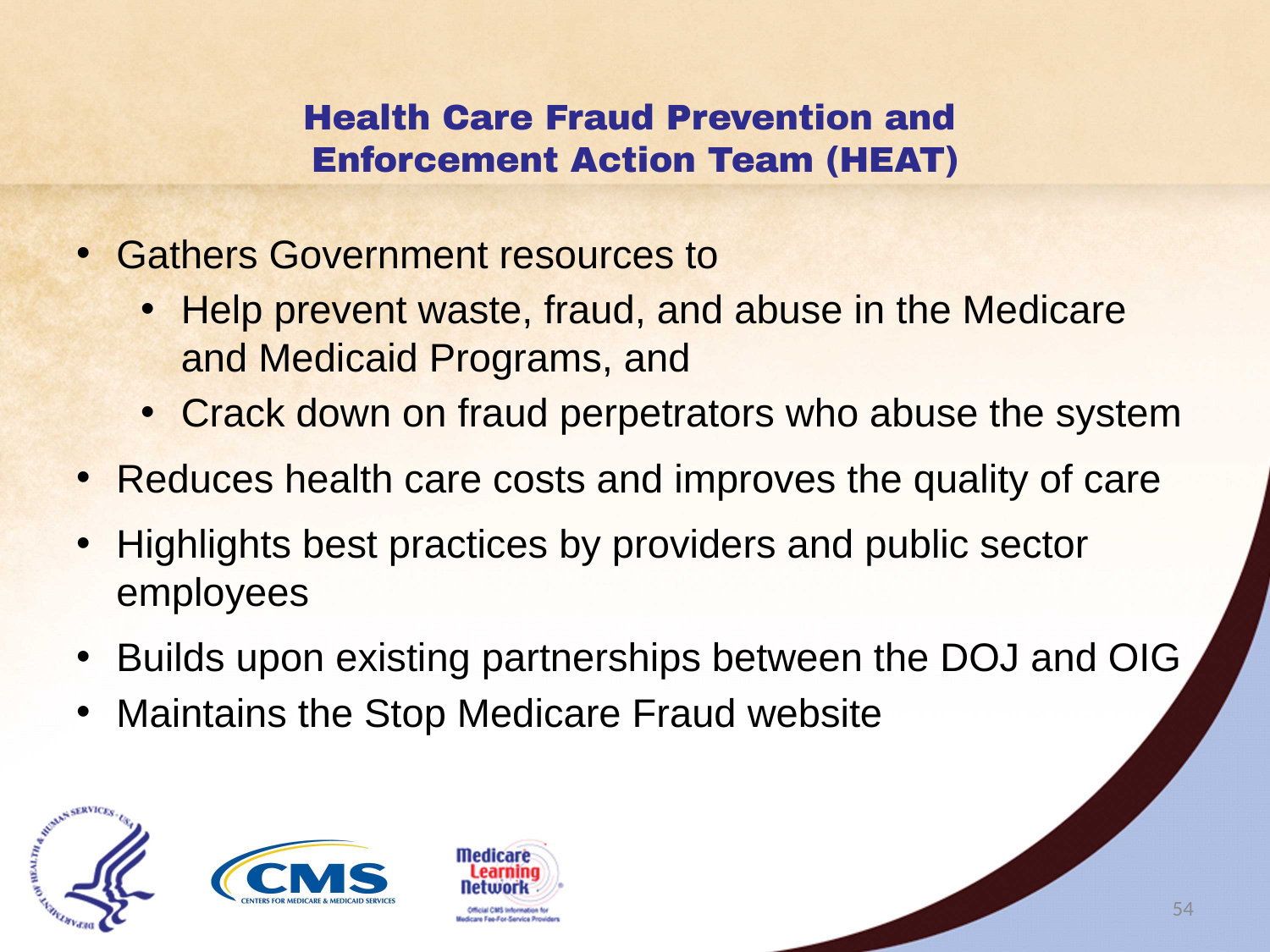

# Health Care Fraud Prevention and Enforcement Action Team (HEAT)
Gathers Government resources to
Help prevent waste, fraud, and abuse in the Medicare and Medicaid Programs, and
Crack down on fraud perpetrators who abuse the system
Reduces health care costs and improves the quality of care
Highlights best practices by providers and public sector employees
Builds upon existing partnerships between the DOJ and OIG
Maintains the Stop Medicare Fraud website

54